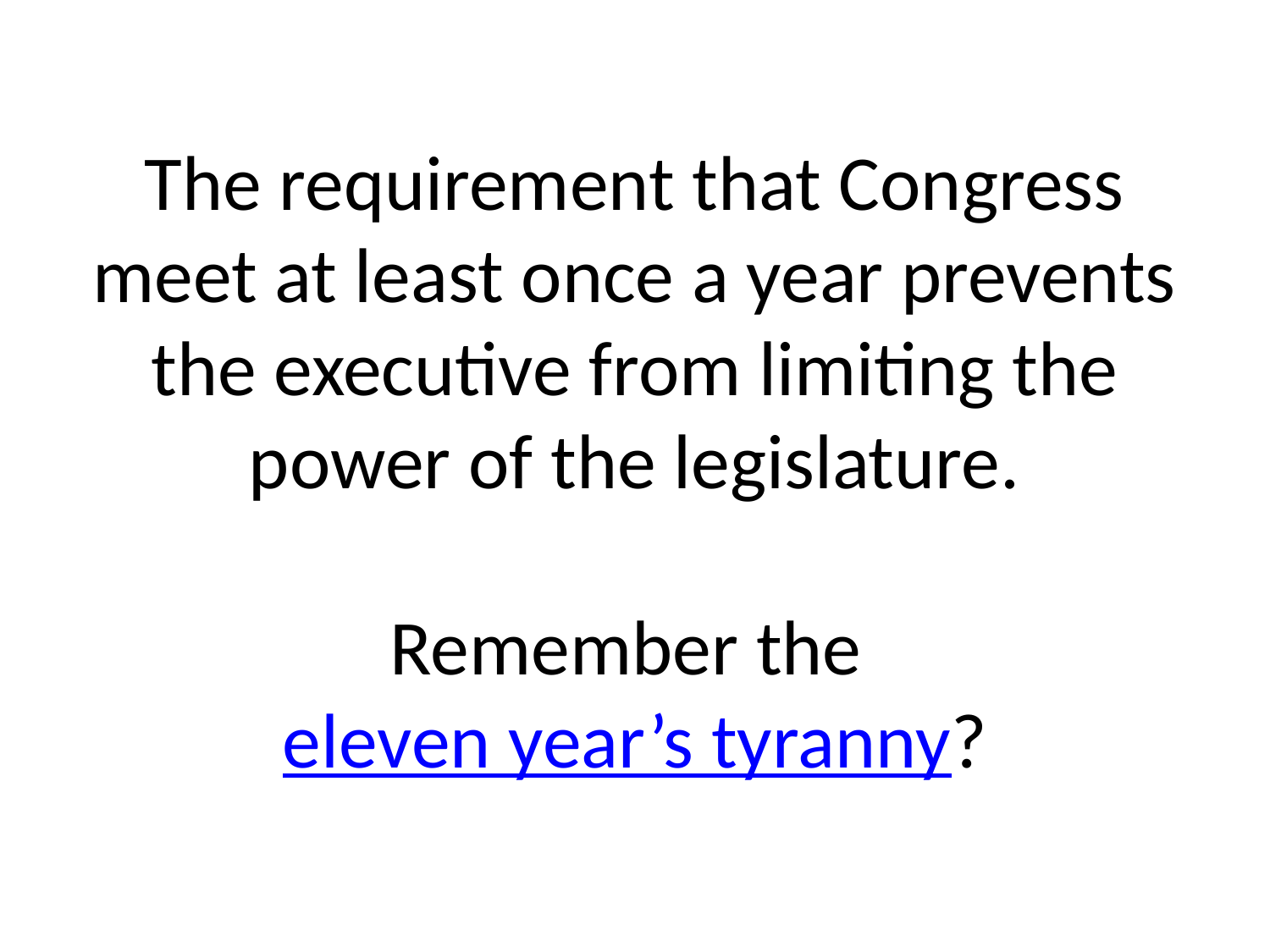

# The requirement that Congress meet at least once a year prevents the executive from limiting the power of the legislature. Remember the eleven year’s tyranny?